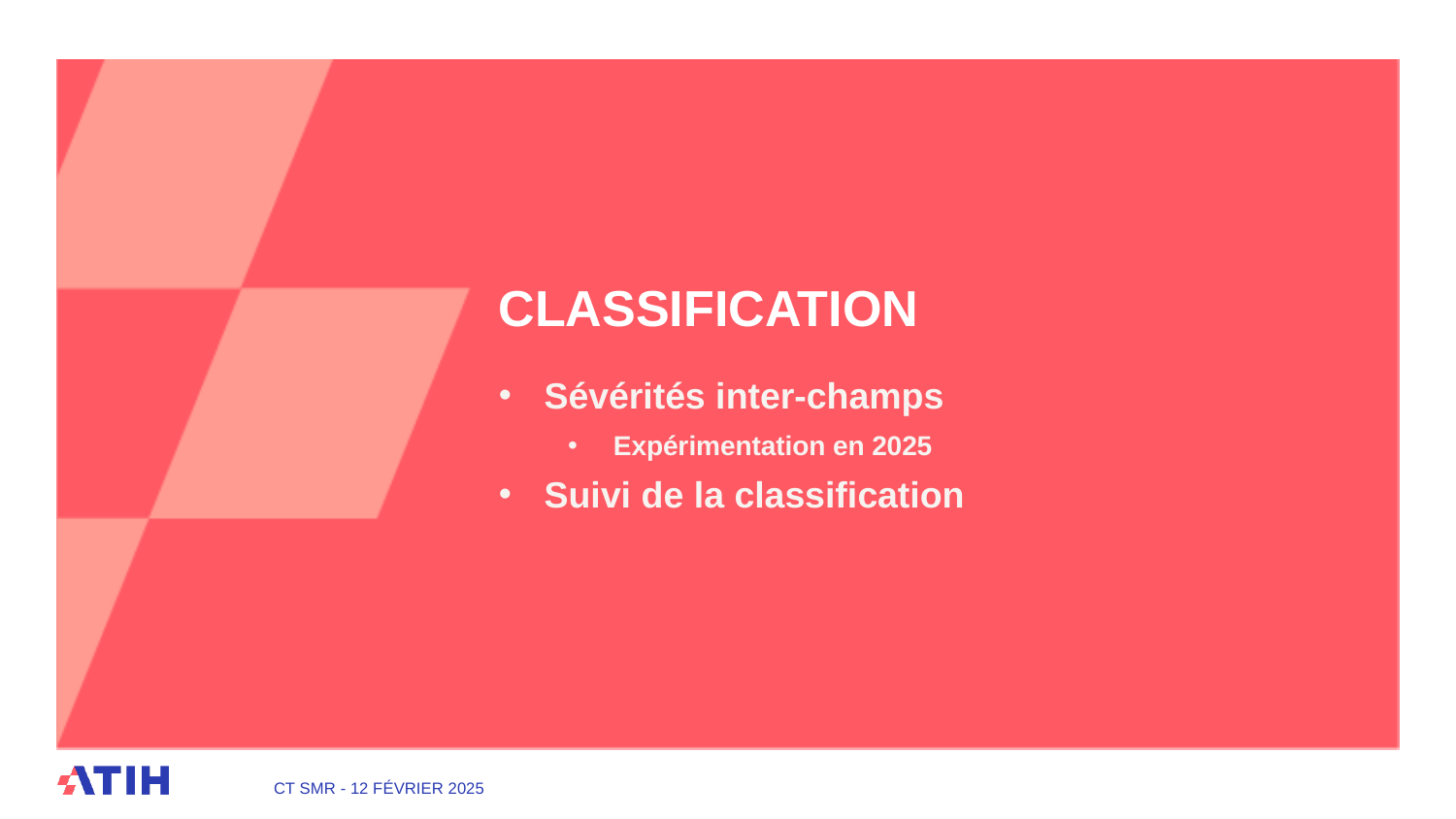

# Classification
Sévérités inter-champs
Expérimentation en 2025
Suivi de la classification
CT SMR - 12 février 2025